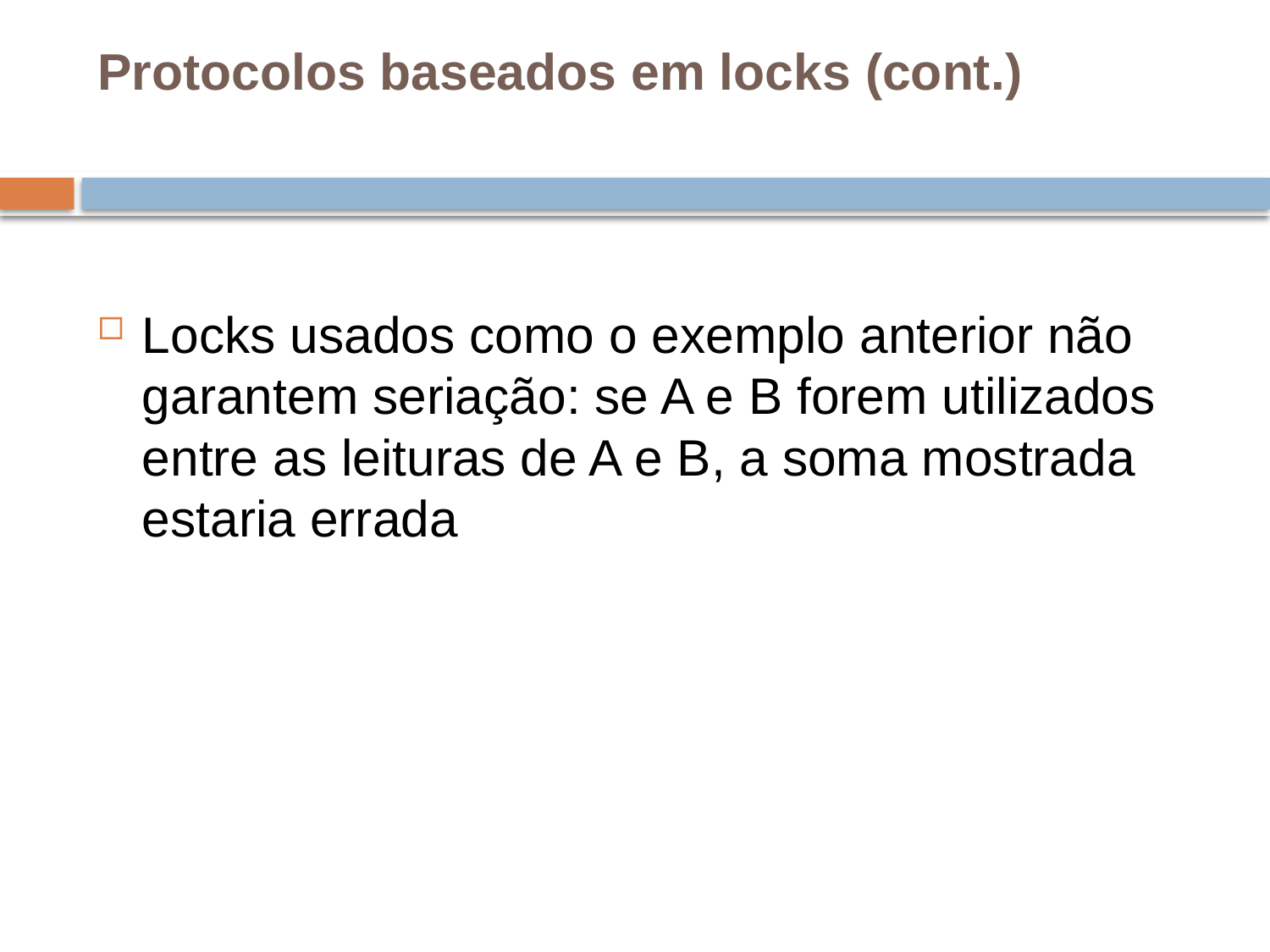

# Protocolos baseados em locks (cont.)

Locks usados como o exemplo anterior não garantem seriação: se A e B forem utilizados entre as leituras de A e B, a soma mostrada estaria errada